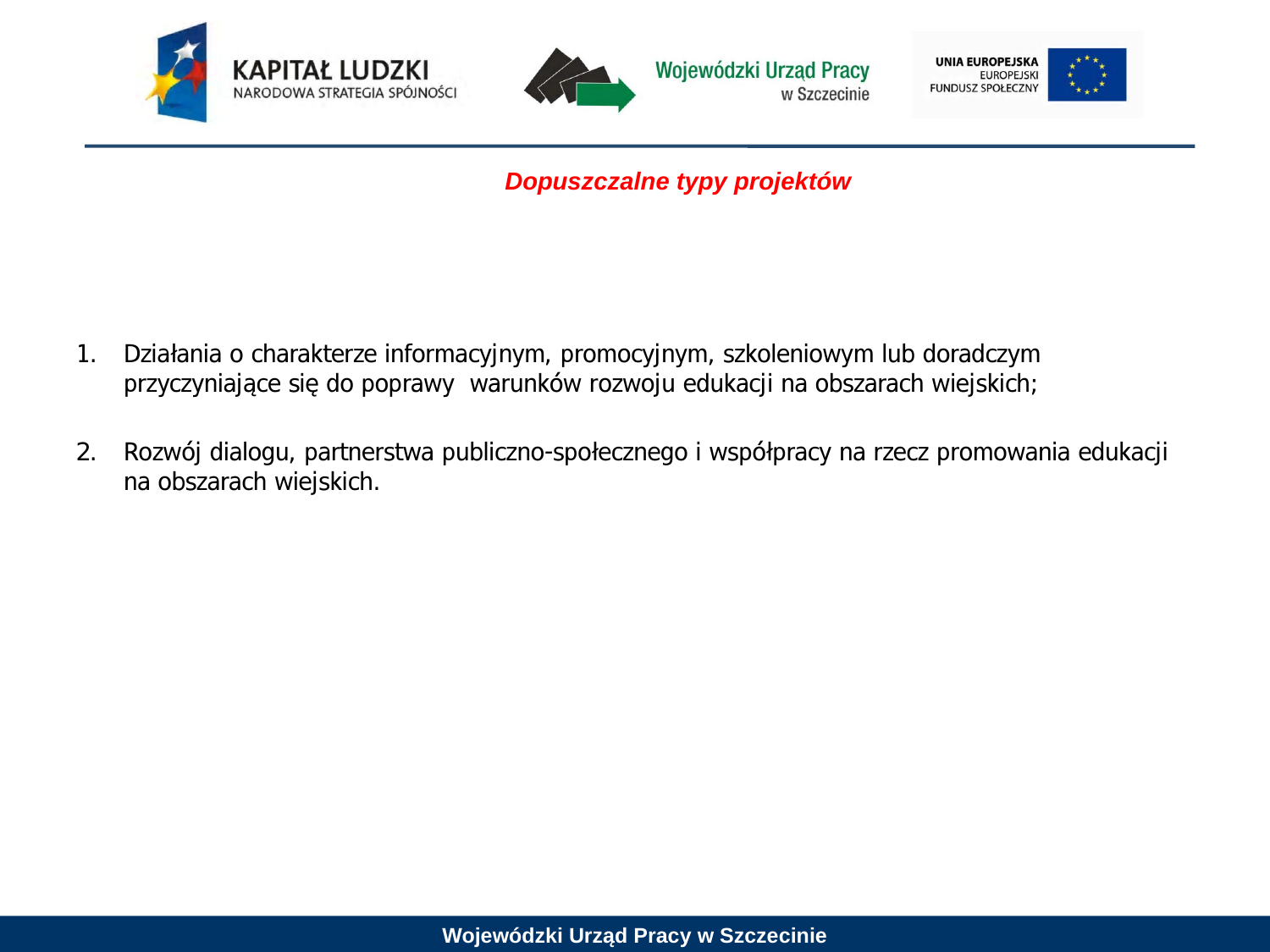

Dopuszczalne typy projektów

1. 	Działania o charakterze informacyjnym, promocyjnym, szkoleniowym lub doradczym przyczyniające się do poprawy  warunków rozwoju edukacji na obszarach wiejskich;

2.   	Rozwój dialogu, partnerstwa publiczno-społecznego i współpracy na rzecz promowania edukacji  na obszarach wiejskich.